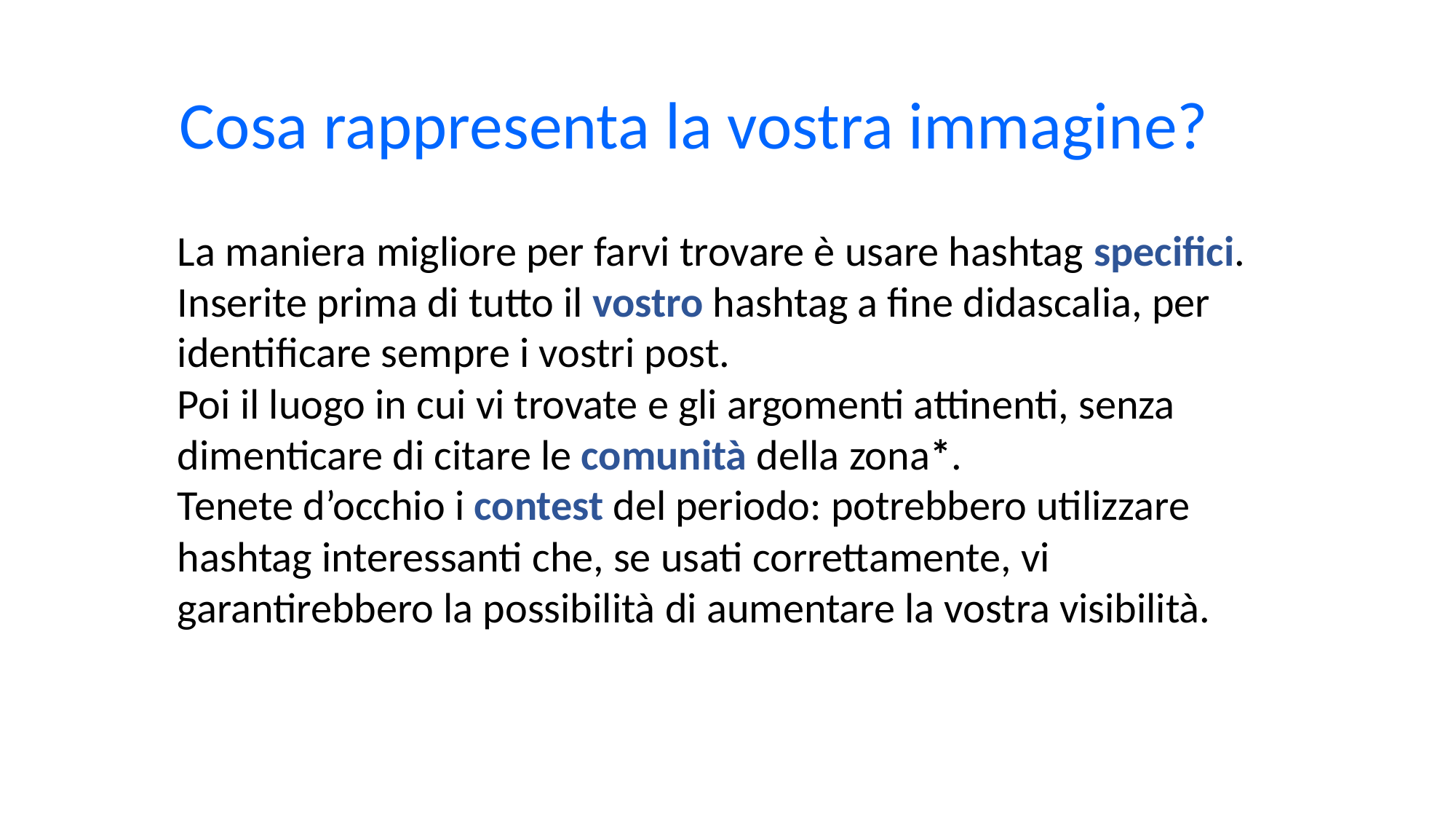

Cosa rappresenta la vostra immagine?
La maniera migliore per farvi trovare è usare hashtag specifici.
Inserite prima di tutto il vostro hashtag a fine didascalia, per identificare sempre i vostri post.
Poi il luogo in cui vi trovate e gli argomenti attinenti, senza dimenticare di citare le comunità della zona*.
Tenete d’occhio i contest del periodo: potrebbero utilizzare hashtag interessanti che, se usati correttamente, vi garantirebbero la possibilità di aumentare la vostra visibilità.